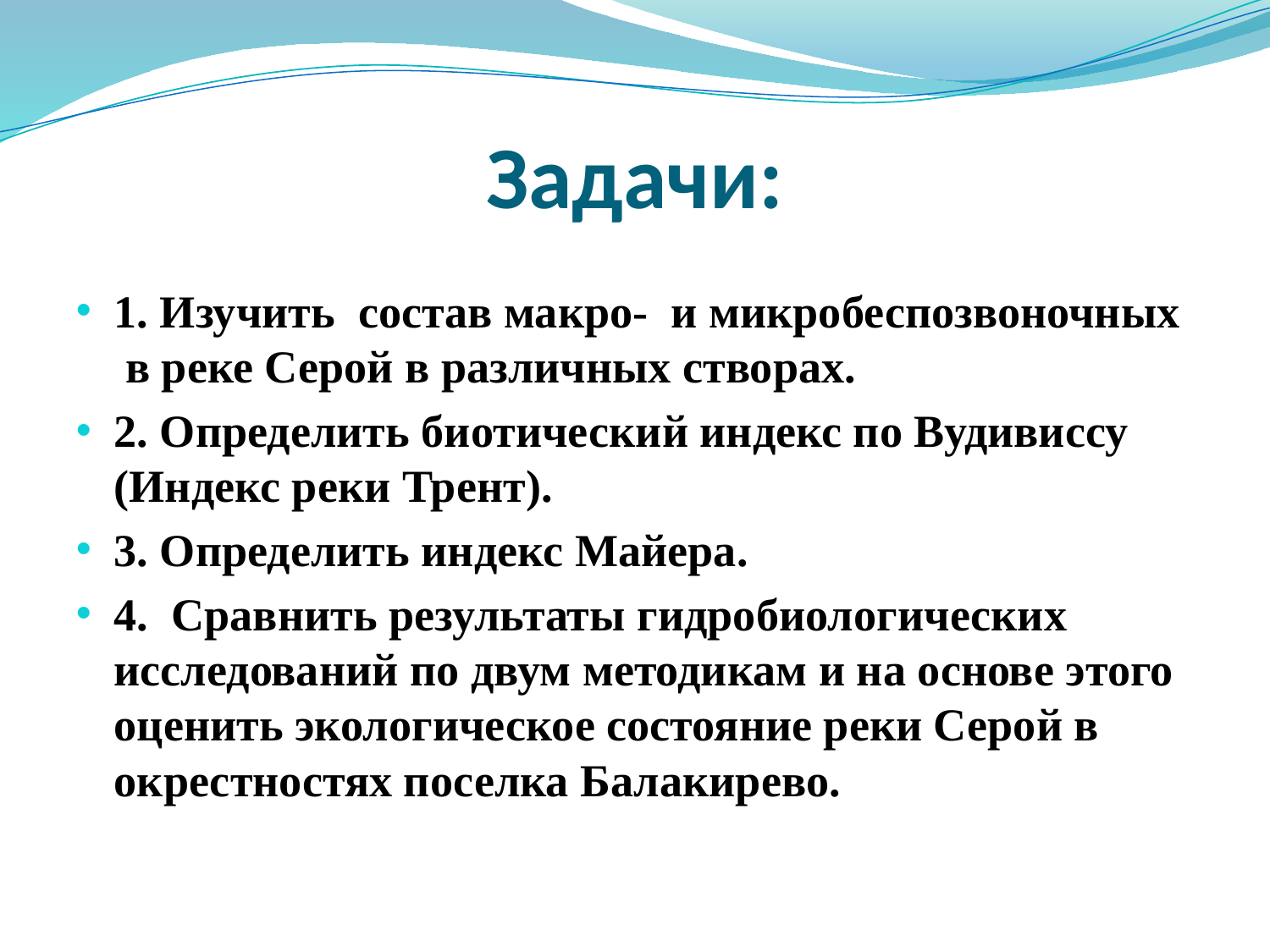

# Задачи:
1. Изучить  состав макро-  и микробеспозвоночных   в реке Серой в различных створах.
2. Определить биотический индекс по Вудивиссу (Индекс реки Трент).
3. Определить индекс Майера.
4.  Сравнить результаты гидробиологических исследований по двум методикам и на основе этого оценить экологическое состояние реки Серой в окрестностях поселка Балакирево.